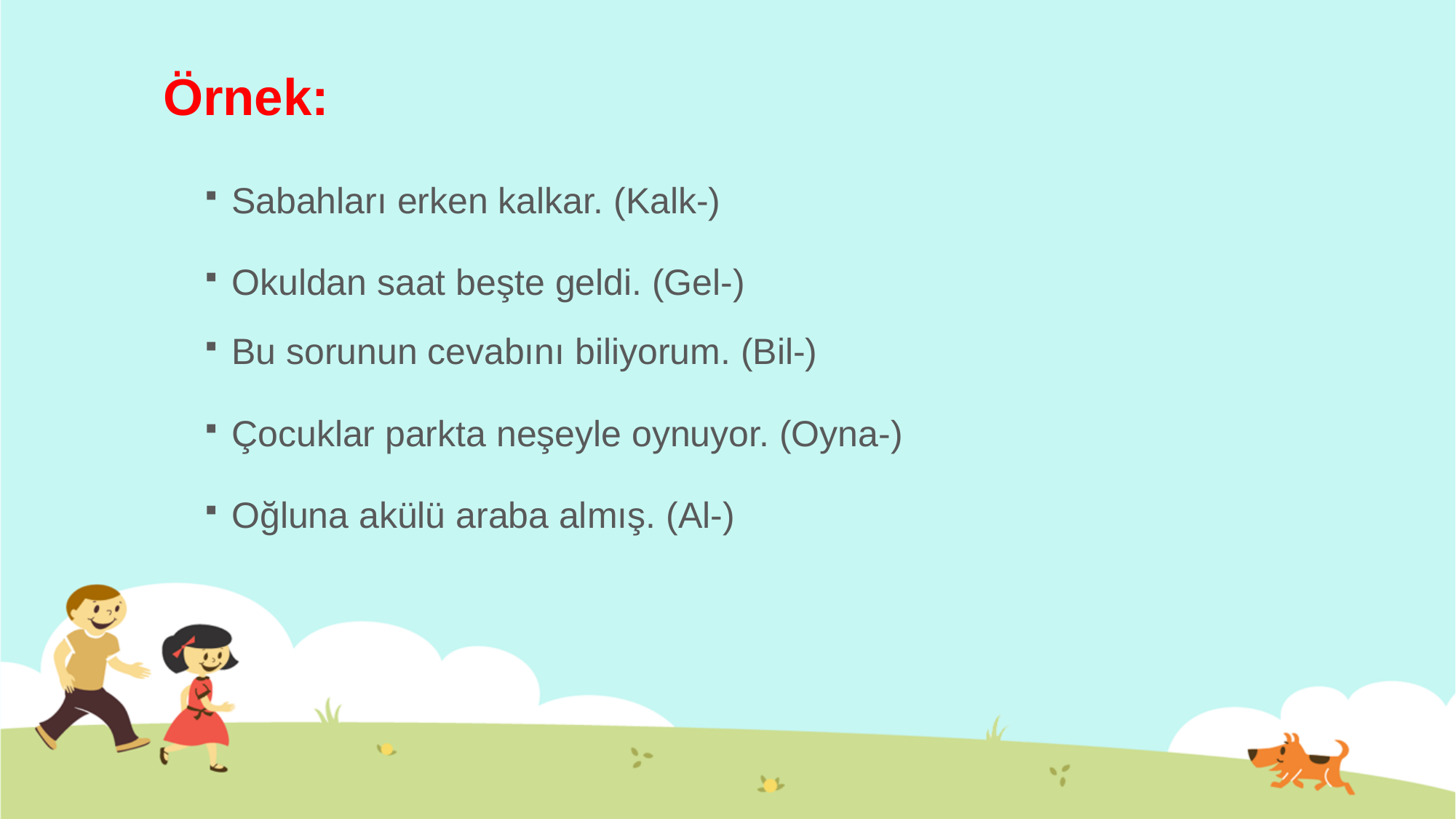

# Örnek:
Sabahları erken kalkar. (Kalk-)
Okuldan saat beşte geldi. (Gel-)
Bu sorunun cevabını biliyorum. (Bil-)
Çocuklar parkta neşeyle oynuyor. (Oyna-)
Oğluna akülü araba almış. (Al-)